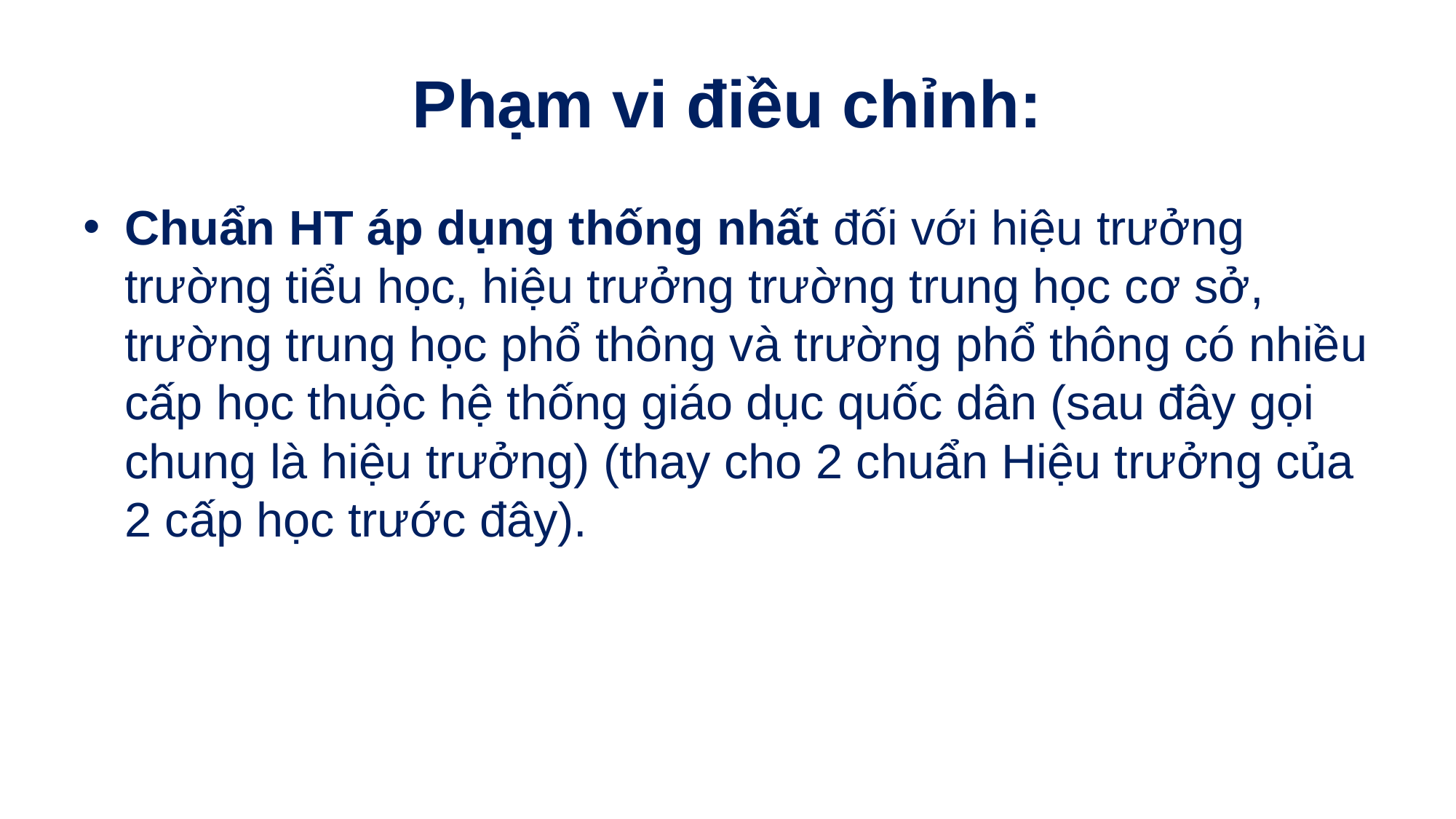

# Phạm vi điều chỉnh:
Chuẩn HT áp dụng thống nhất đối với hiệu trưởng trường tiểu học, hiệu trưởng trường trung học cơ sở, trường trung học phổ thông và trường phổ thông có nhiều cấp học thuộc hệ thống giáo dục quốc dân (sau đây gọi chung là hiệu trưởng) (thay cho 2 chuẩn Hiệu trưởng của 2 cấp học trước đây).